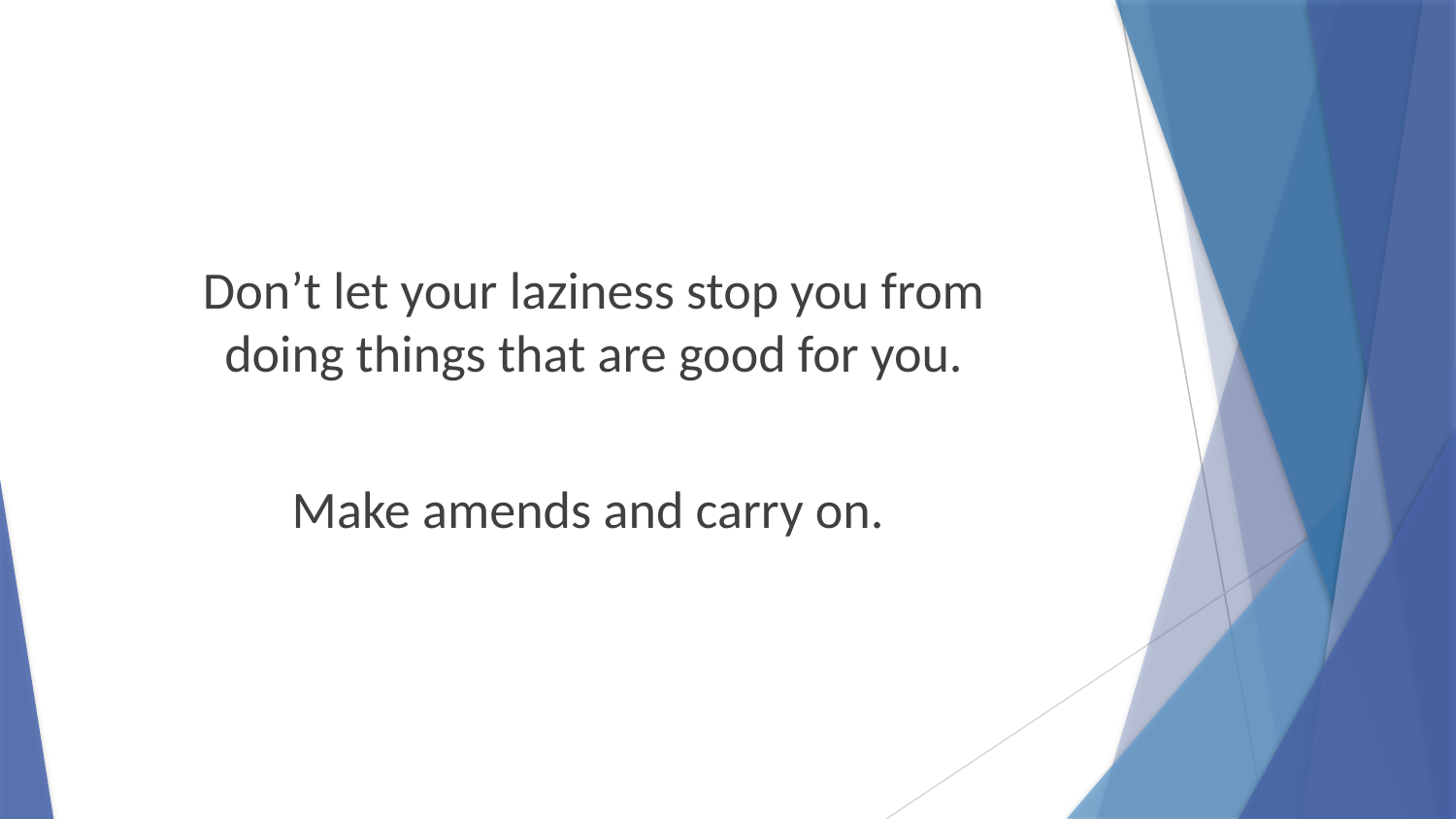

Don’t let your laziness stop you from
doing things that are good for you.

Make amends and carry on.